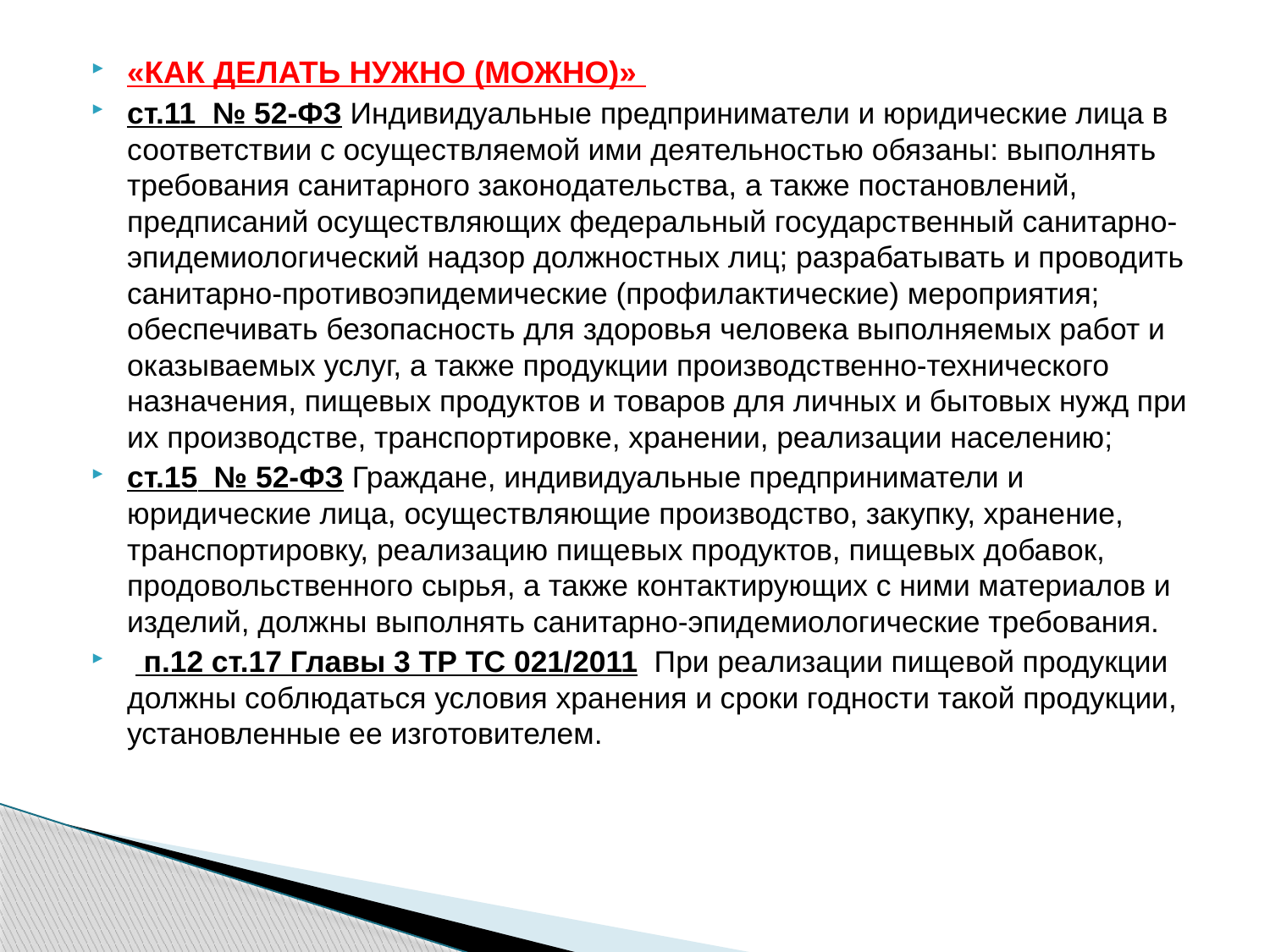

«КАК ДЕЛАТЬ НУЖНО (МОЖНО)»
ст.11  № 52-ФЗ Индивидуальные предприниматели и юридические лица в соответствии с осуществляемой ими деятельностью обязаны: выполнять требования санитарного законодательства, а также постановлений, предписаний осуществляющих федеральный государственный санитарно-эпидемиологический надзор должностных лиц; разрабатывать и проводить санитарно-противоэпидемические (профилактические) мероприятия; обеспечивать безопасность для здоровья человека выполняемых работ и оказываемых услуг, а также продукции производственно-технического назначения, пищевых продуктов и товаров для личных и бытовых нужд при их производстве, транспортировке, хранении, реализации населению;
ст.15  № 52-ФЗ Граждане, индивидуальные предприниматели и юридические лица, осуществляющие производство, закупку, хранение, транспортировку, реализацию пищевых продуктов, пищевых добавок, продовольственного сырья, а также контактирующих с ними материалов и изделий, должны выполнять санитарно-эпидемиологические требования.
  п.12 ст.17 Главы 3 ТР ТС 021/2011  При реализации пищевой продукции должны соблюдаться условия хранения и сроки годности такой продукции, установленные ее изготовителем.